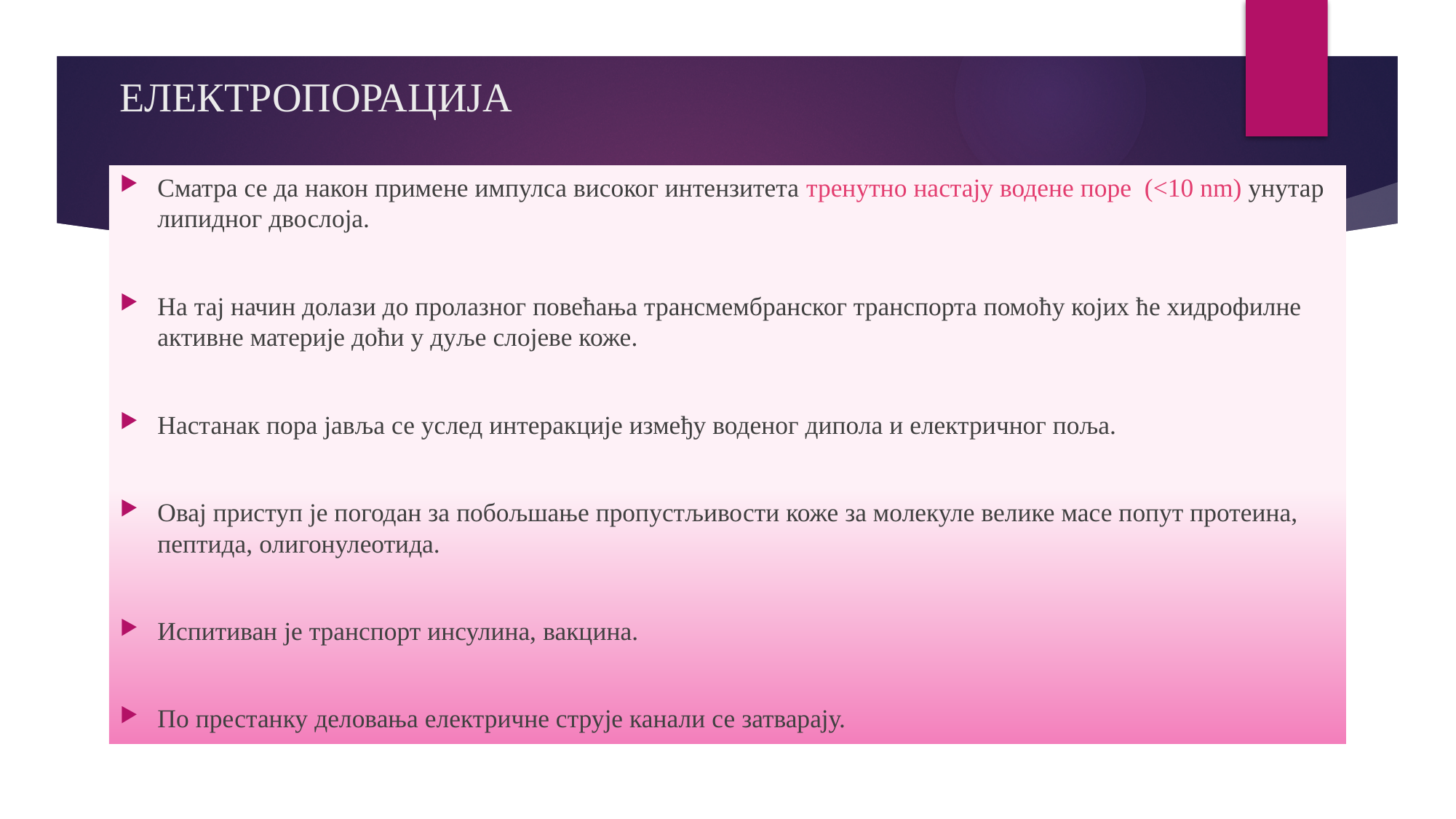

# ЕЛЕКТРОПОРАЦИЈА
Сматра се да након примене импулса високог интензитета тренутно настају водене поре  (<10 nm) унутар липидног двослоја.

На тај начин долази до пролазног повећања трансмембранског транспорта помоћу којих ће хидрофилне активне материје доћи у дуље слојеве коже.

Настанак пора јавља се услед интеракције између воденог дипола и електричног поља.

Овај приступ је погодан за побољшање пропустљивости коже за молекуле велике масе попут протеина, пептида, олигонулеотида.

Испитиван је транспорт инсулина, вакцина.

По престанку деловања електричне струје канали се затварају.